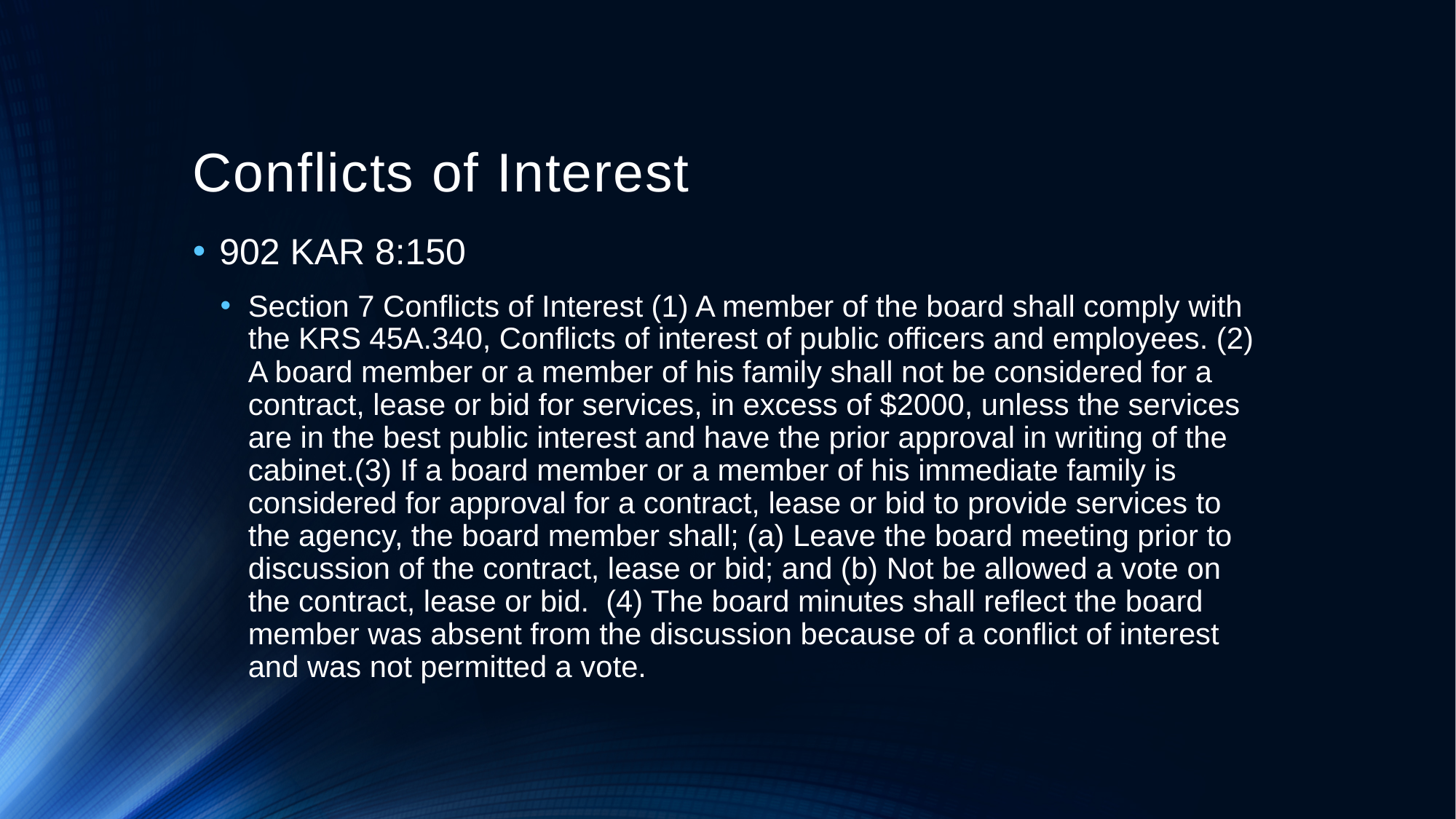

# Conflicts of Interest
902 KAR 8:150
Section 7 Conflicts of Interest (1) A member of the board shall comply with the KRS 45A.340, Conflicts of interest of public officers and employees. (2) A board member or a member of his family shall not be considered for a contract, lease or bid for services, in excess of $2000, unless the services are in the best public interest and have the prior approval in writing of the cabinet.(3) If a board member or a member of his immediate family is considered for approval for a contract, lease or bid to provide services to the agency, the board member shall; (a) Leave the board meeting prior to discussion of the contract, lease or bid; and (b) Not be allowed a vote on the contract, lease or bid.  (4) The board minutes shall reflect the board member was absent from the discussion because of a conflict of interest and was not permitted a vote.